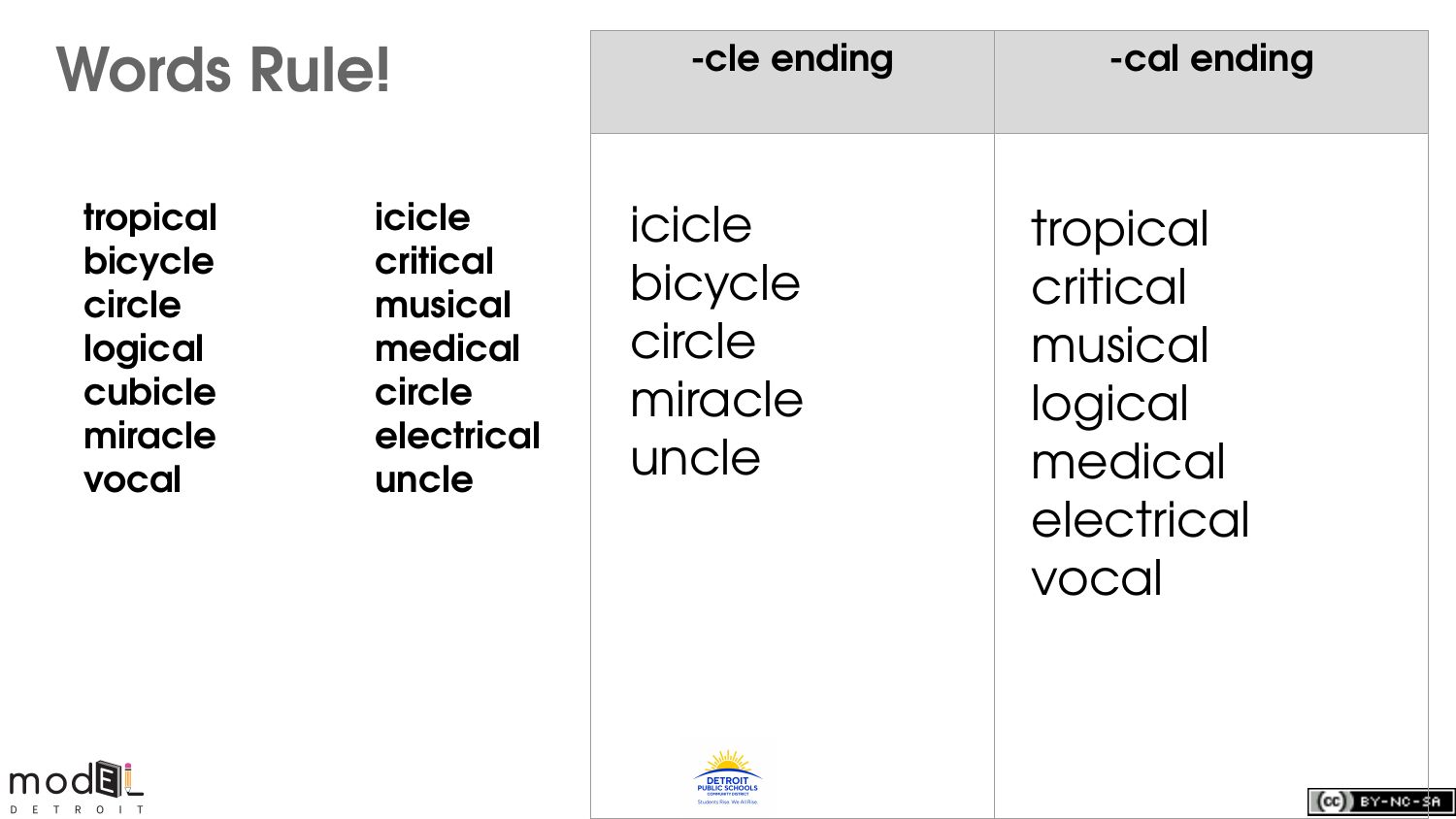

Words Rule!
| -cle ending | -cal ending |
| --- | --- |
|  |  |

	tropical 		icicle
	bicycle		critical
	circle 		musical
	logical 		medical
	cubicle 		circle
	miracle 		electrical
	vocal 		uncle
icicle
bicycle
circle
miracle
uncle
tropical
critical
musical
logical medical
electrical
vocal